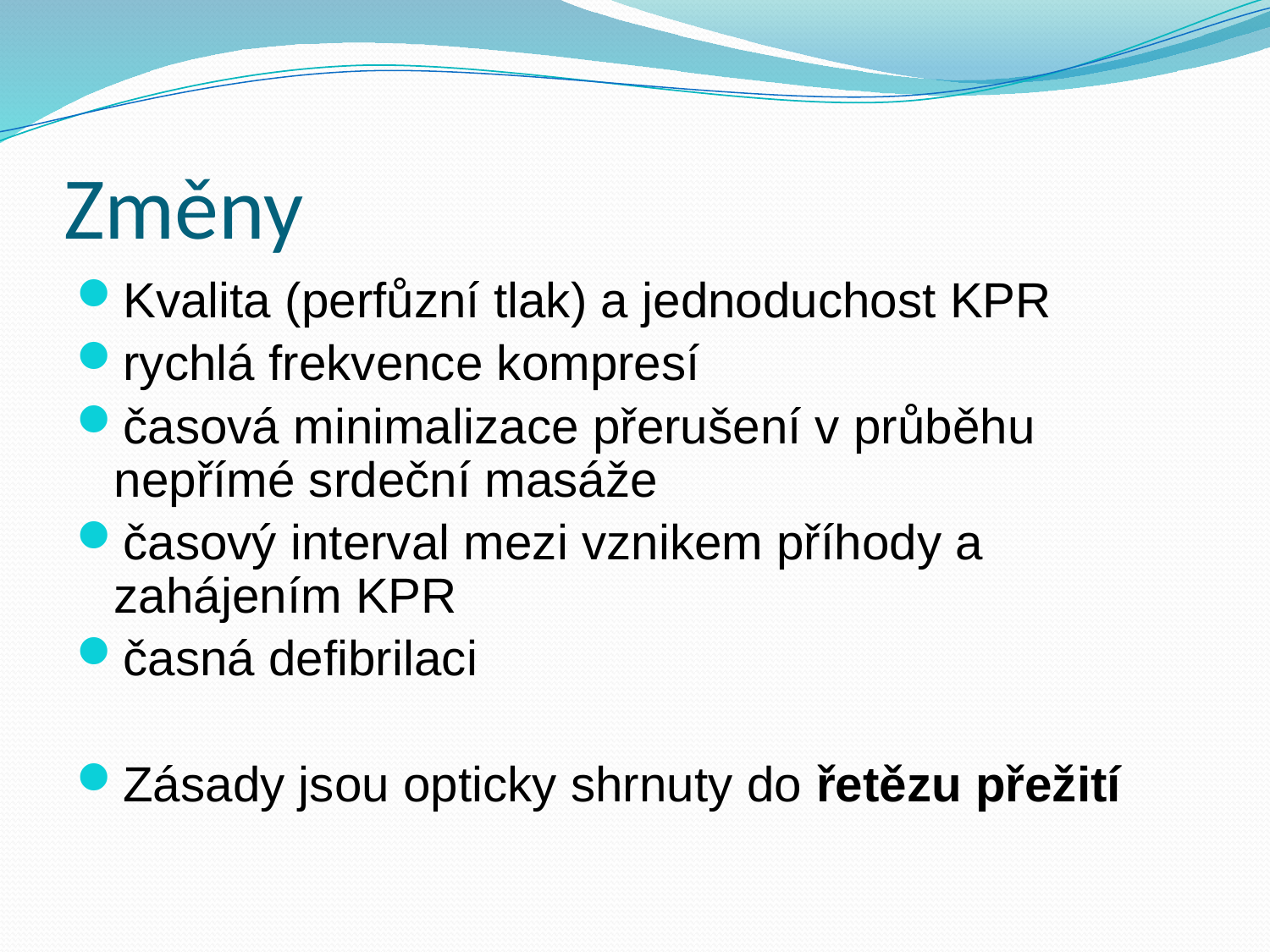

# Změny
Kvalita (perfůzní tlak) a jednoduchost KPR
rychlá frekvence kompresí
časová minimalizace přerušení v průběhu nepřímé srdeční masáže
časový interval mezi vznikem příhody a zahájením KPR
časná defibrilaci

Zásady jsou opticky shrnuty do řetězu přežití